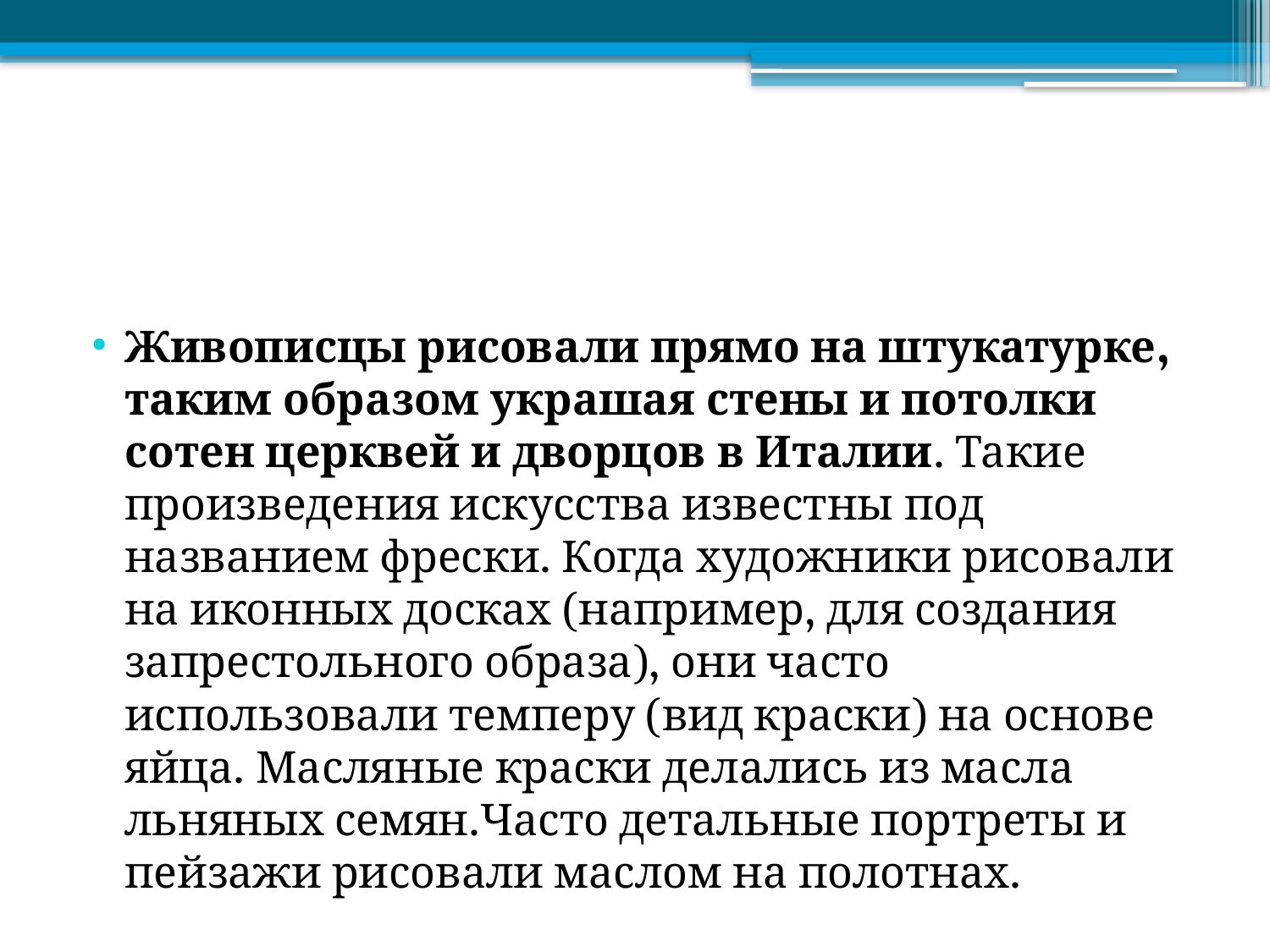

#
Живописцы рисовали прямо на штукатурке, таким образом украшая стены и потолки сотен церквей и дворцов в Италии. Такие произведения искусства известны под названием фрески. Когда художники рисовали на иконных досках (например, для создания запрестольного образа), они часто использовали темперу (вид краски) на основе яйца. Масляные краски делались из масла льняных семян.Часто детальные портреты и пейзажи рисовали маслом на полотнах.